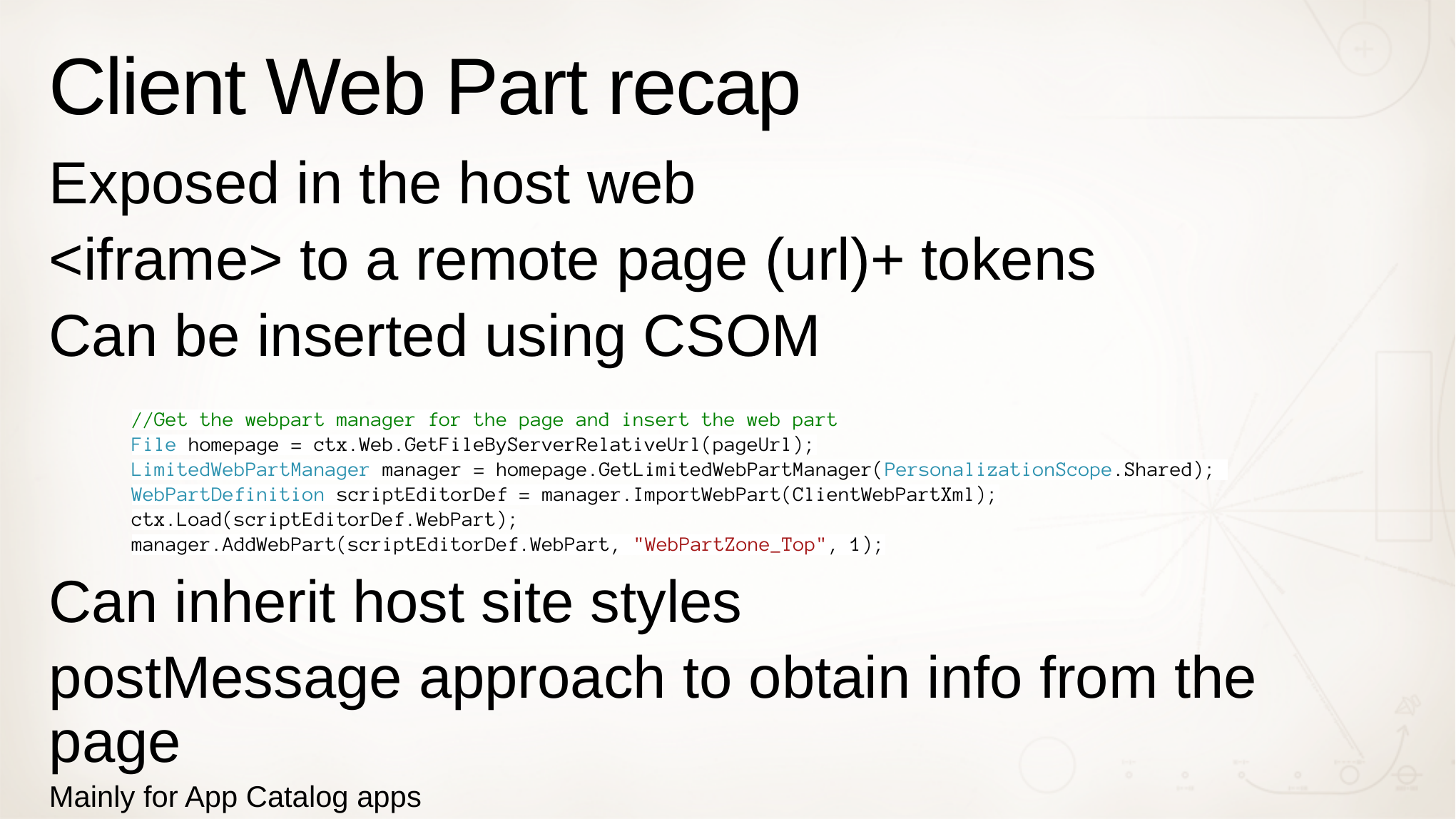

# Client Web Part recap
Exposed in the host web
<iframe> to a remote page (url)+ tokens
Can be inserted using CSOM

Can inherit host site styles
postMessage approach to obtain info from the page
Mainly for App Catalog apps

//Get the webpart manager for the page and insert the web part
File homepage = ctx.Web.GetFileByServerRelativeUrl(pageUrl);
LimitedWebPartManager manager = homepage.GetLimitedWebPartManager(PersonalizationScope.Shared);
WebPartDefinition scriptEditorDef = manager.ImportWebPart(ClientWebPartXml);
ctx.Load(scriptEditorDef.WebPart);
manager.AddWebPart(scriptEditorDef.WebPart, "WebPartZone_Top", 1);